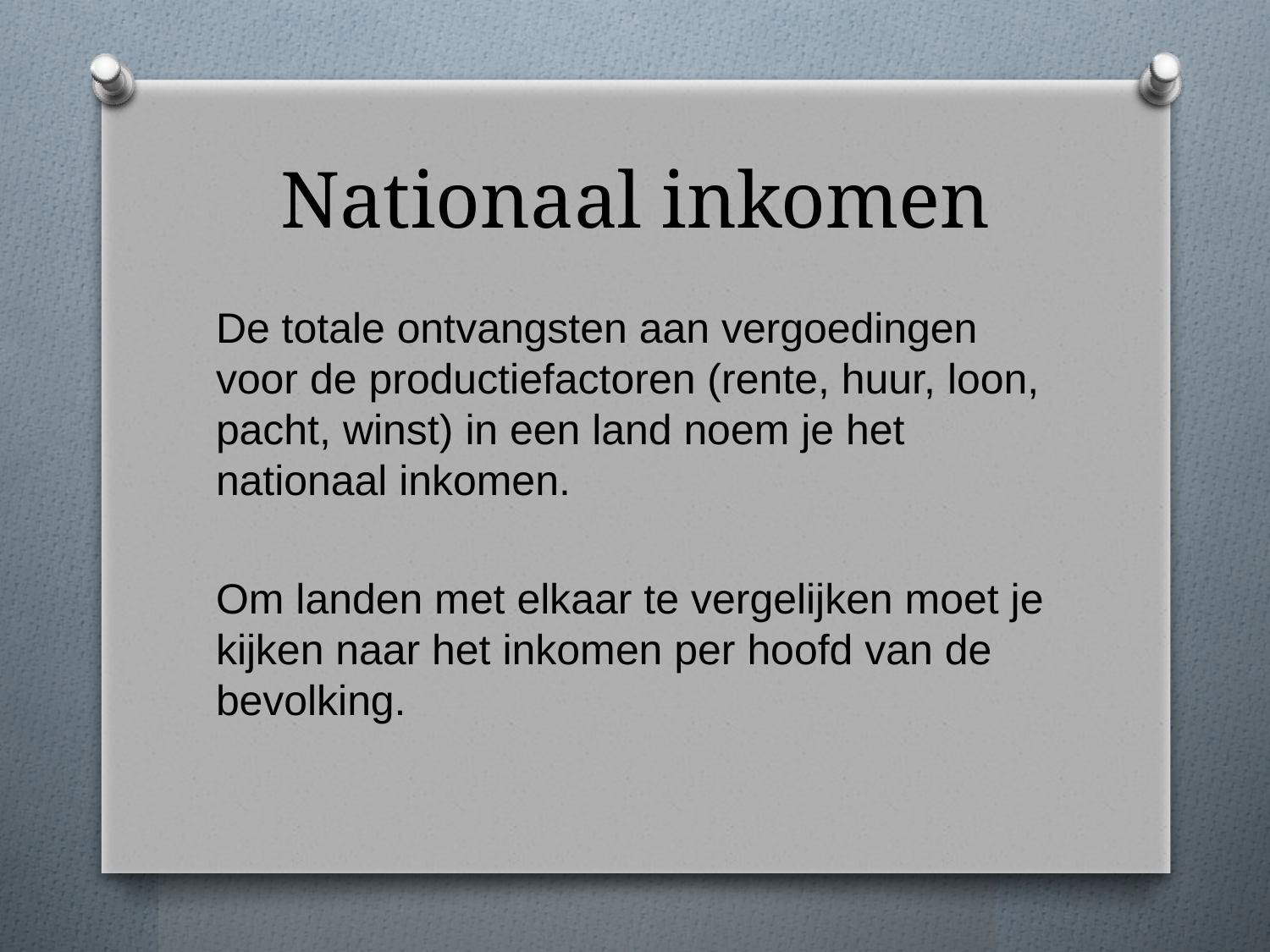

# Nationaal inkomen
De totale ontvangsten aan vergoedingen voor de productiefactoren (rente, huur, loon, pacht, winst) in een land noem je het nationaal inkomen.

Om landen met elkaar te vergelijken moet je kijken naar het inkomen per hoofd van de bevolking.